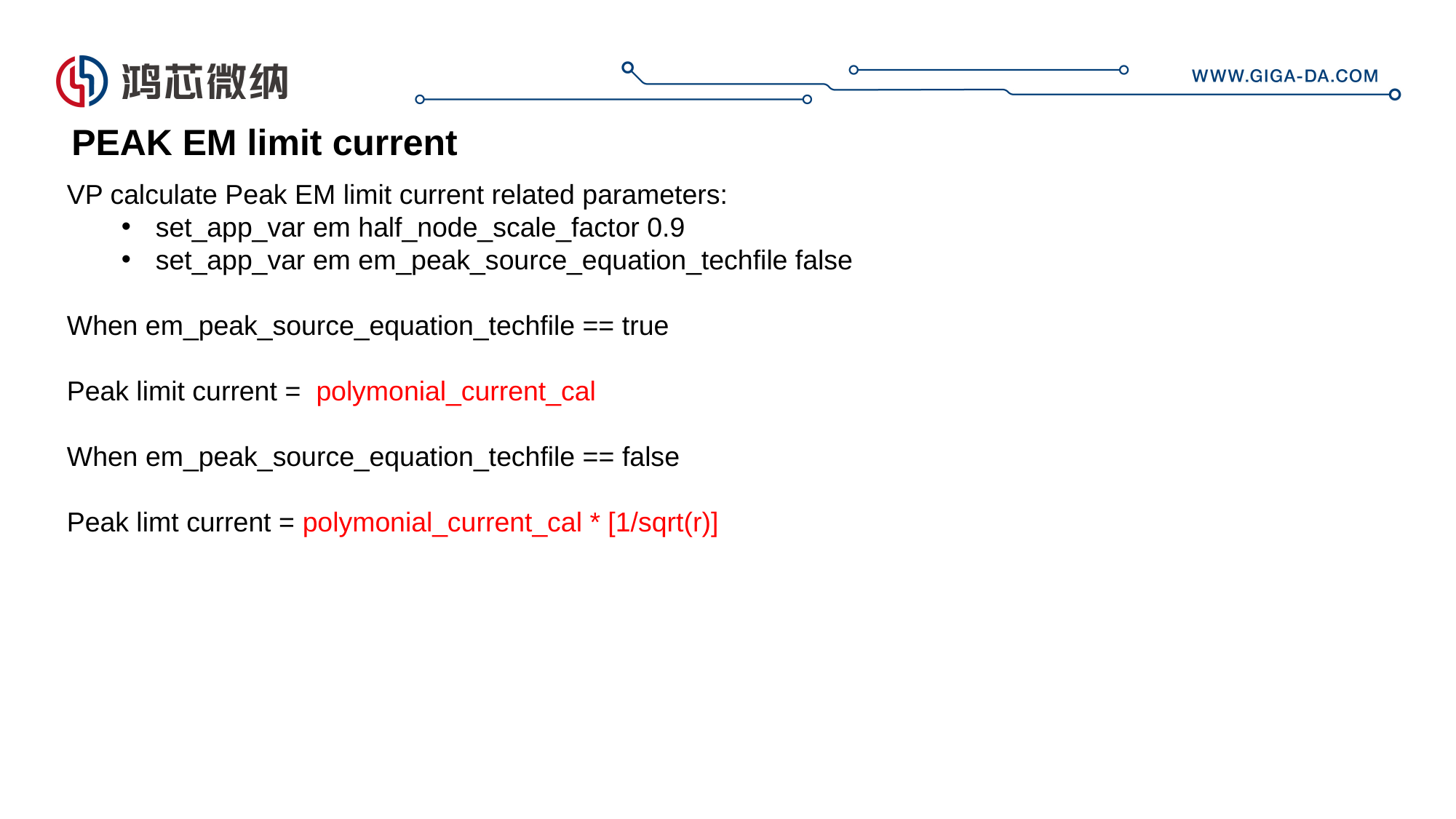

PEAK EM limit current
VP calculate Peak EM limit current related parameters:
set_app_var em half_node_scale_factor 0.9
set_app_var em em_peak_source_equation_techfile false

When em_peak_source_equation_techfile == true

Peak limit current =  polymonial_current_cal

When em_peak_source_equation_techfile == false

Peak limt current = polymonial_current_cal * [1/sqrt(r)]